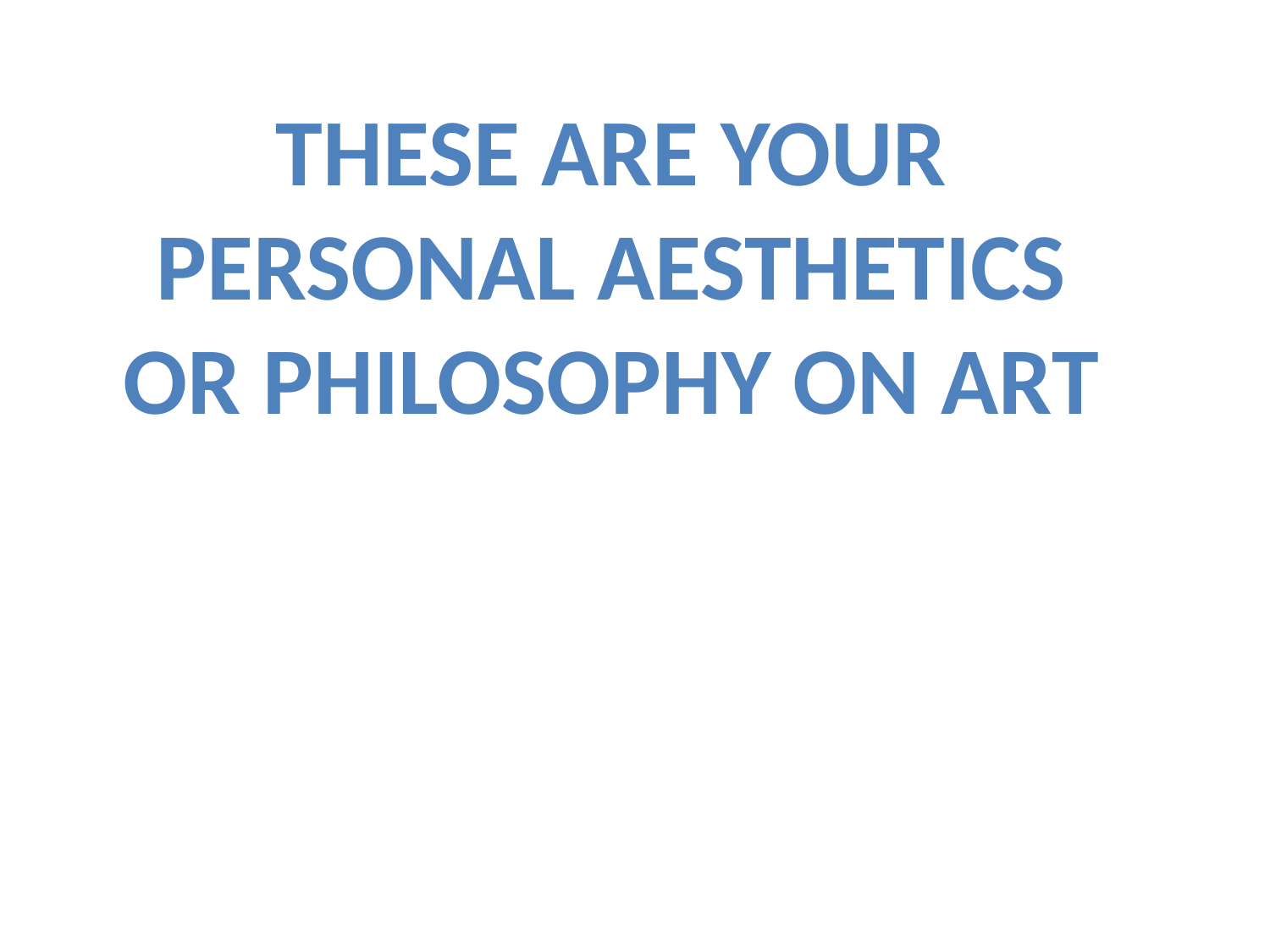

These are Your
Personal aesthetics
Or philosophy on art